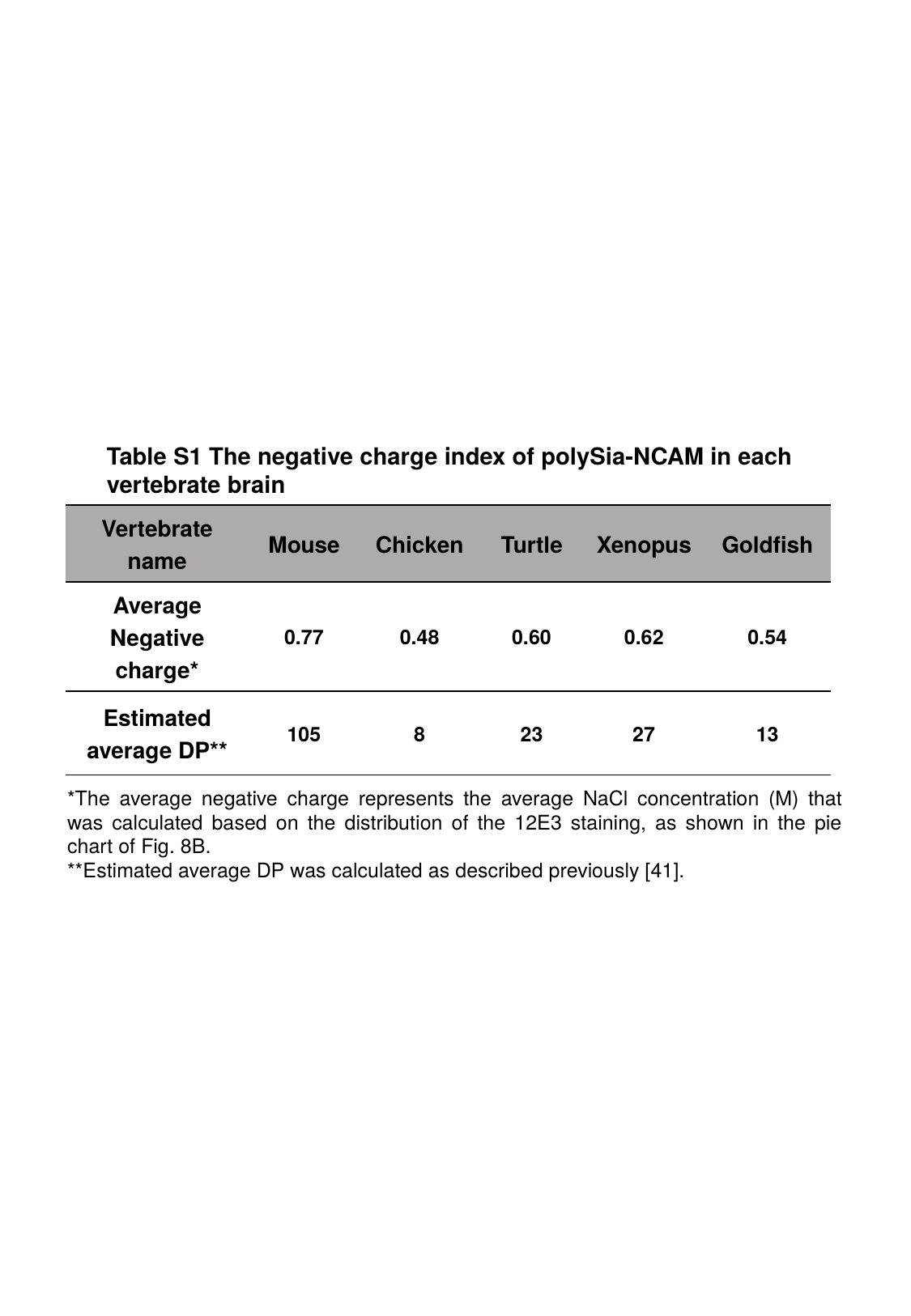

Table S1 The negative charge index of polySia-NCAM in each vertebrate brain
| Vertebrate name | Mouse | Chicken | Turtle | Xenopus | Goldfish |
| --- | --- | --- | --- | --- | --- |
| Average Negative charge\* | 0.77 | 0.48 | 0.60 | 0.62 | 0.54 |
| Estimated average DP\*\* | 105 | 8 | 23 | 27 | 13 |

*The average negative charge represents the average NaCl concentration (M) that was calculated based on the distribution of the 12E3 staining, as shown in the pie chart of Fig. 8B.
**Estimated average DP was calculated as described previously [41].